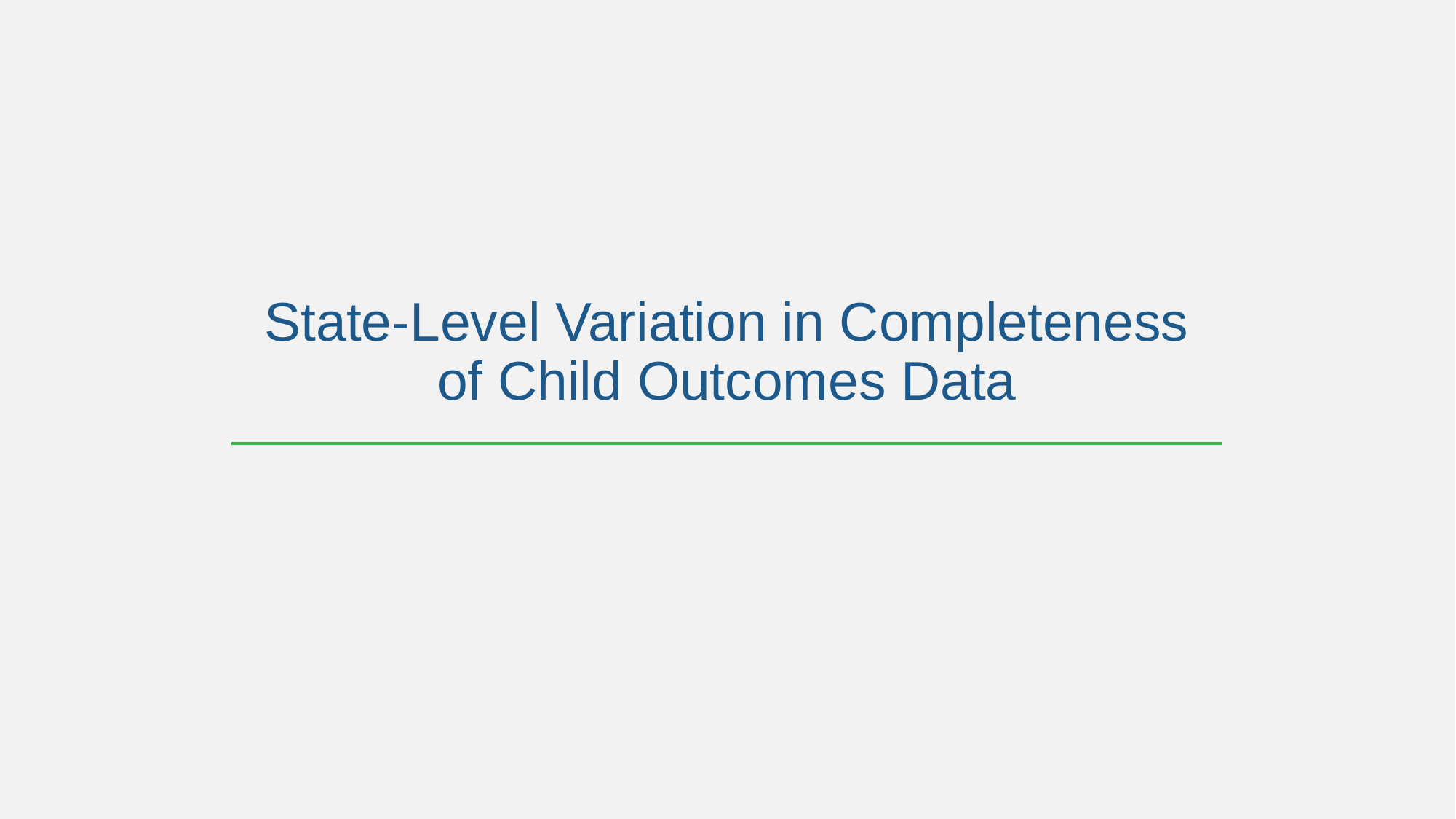

# State-Level Variation in Completeness of Child Outcomes Data